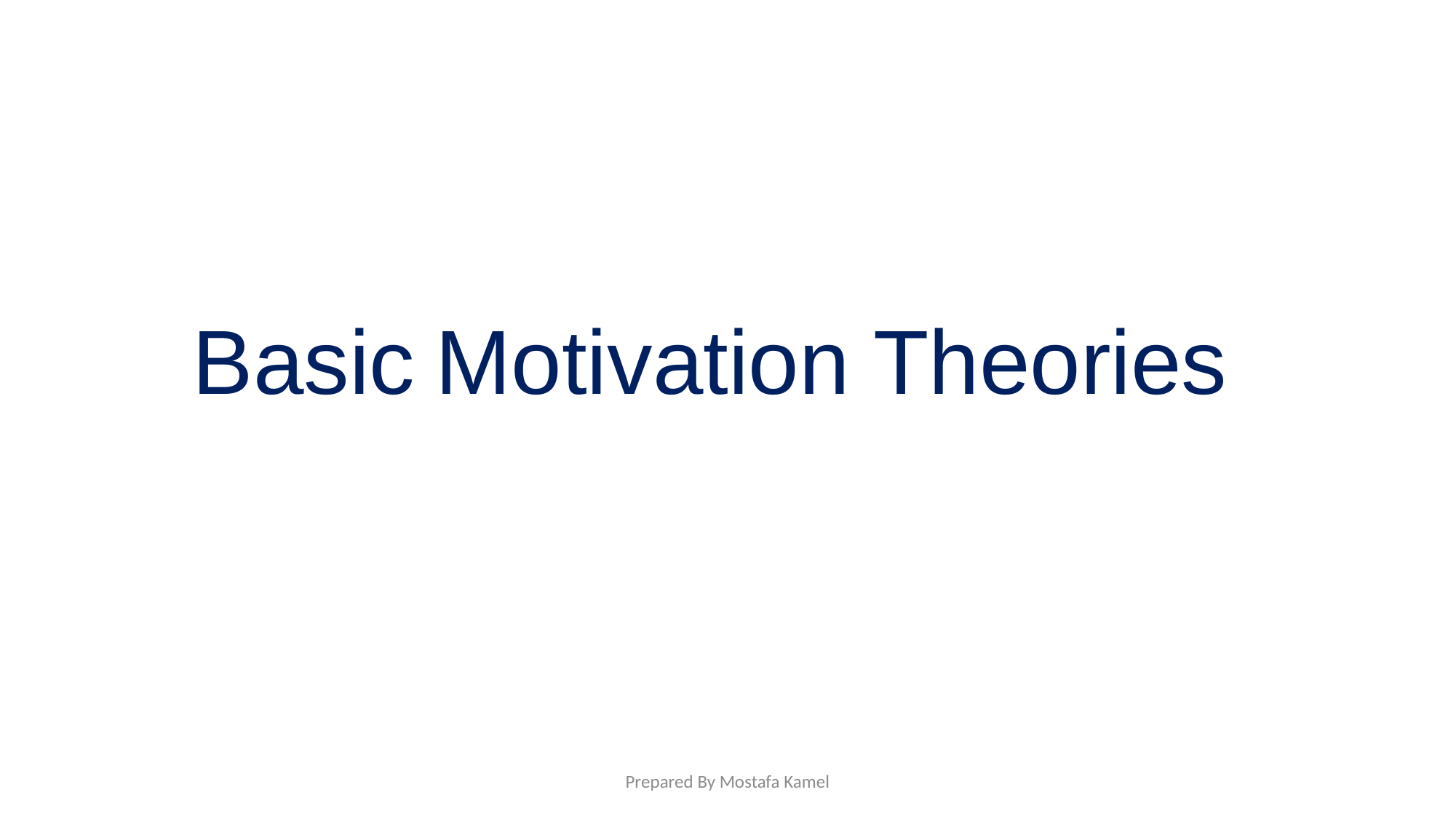

# Basic Motivation Theories
Prepared By Mostafa Kamel